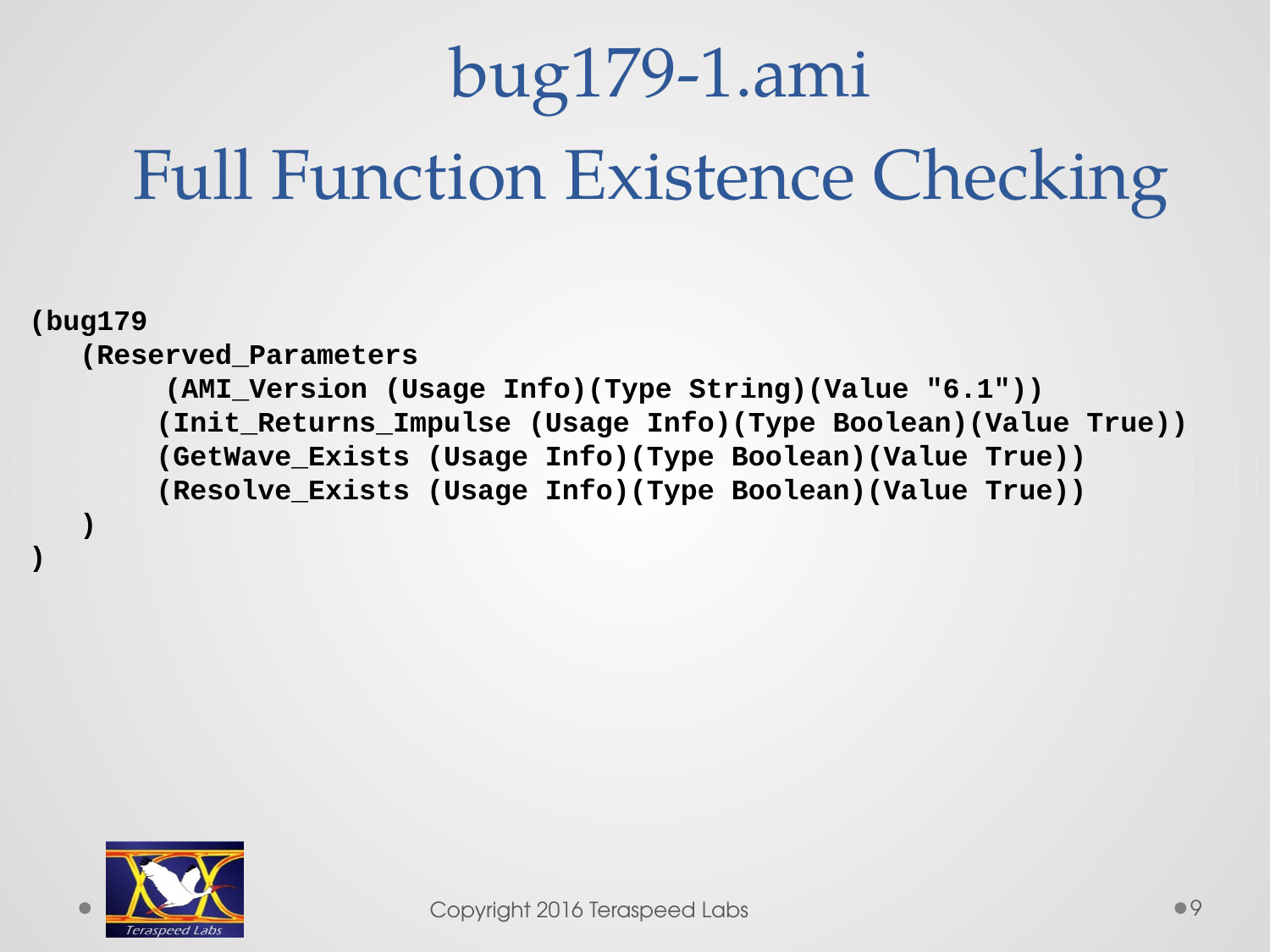

# bug179-1.ami Full Function Existence Checking
(bug179
   (Reserved_Parameters
        (AMI_Version (Usage Info)(Type String)(Value "6.1"))
	(Init_Returns_Impulse (Usage Info)(Type Boolean)(Value True))
	(GetWave_Exists (Usage Info)(Type Boolean)(Value True))
	(Resolve_Exists (Usage Info)(Type Boolean)(Value True))
   )
)
9
Copyright 2016 Teraspeed Labs